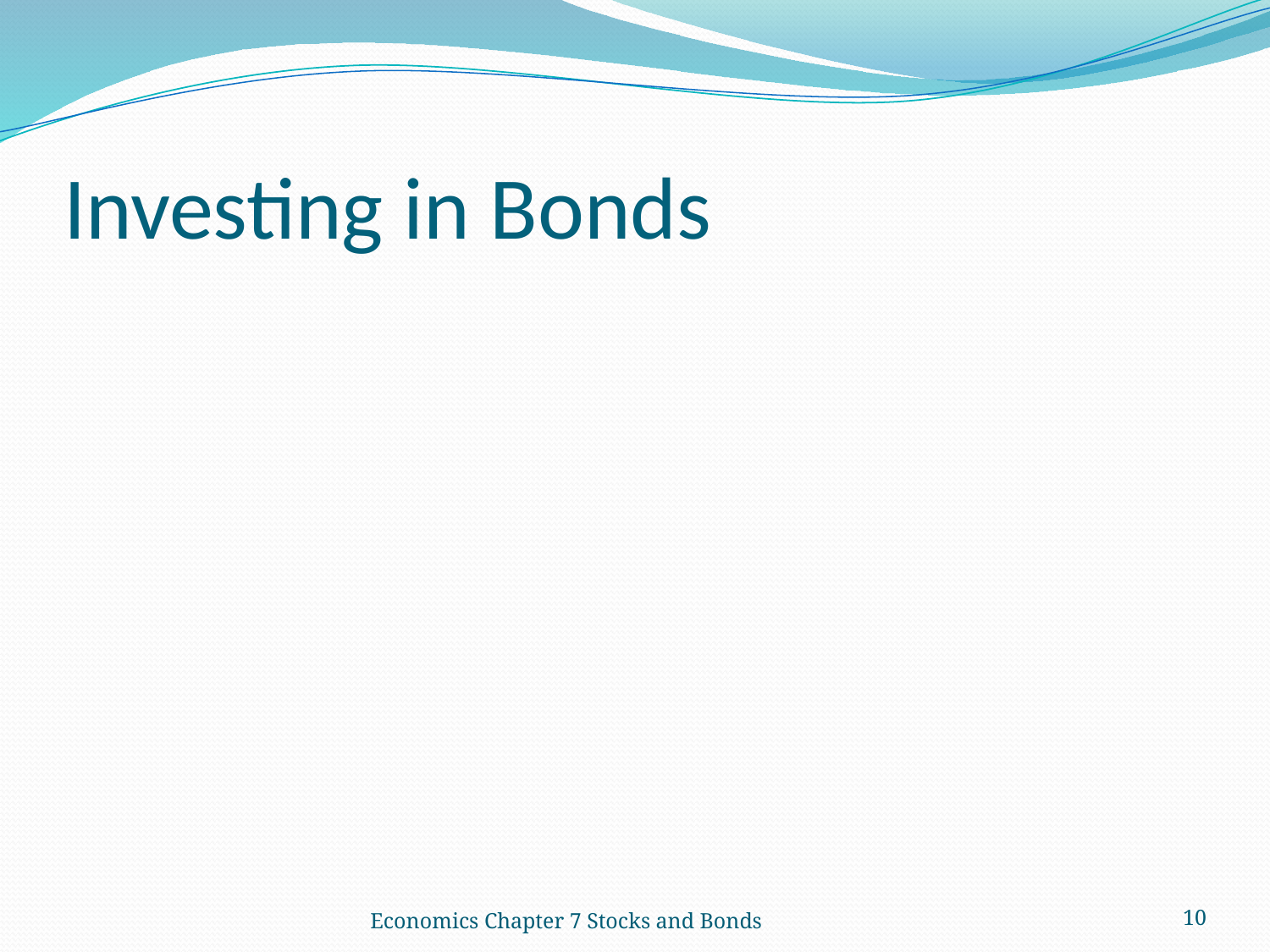

# Investing in Bonds

Economics Chapter 7 Stocks and Bonds
10